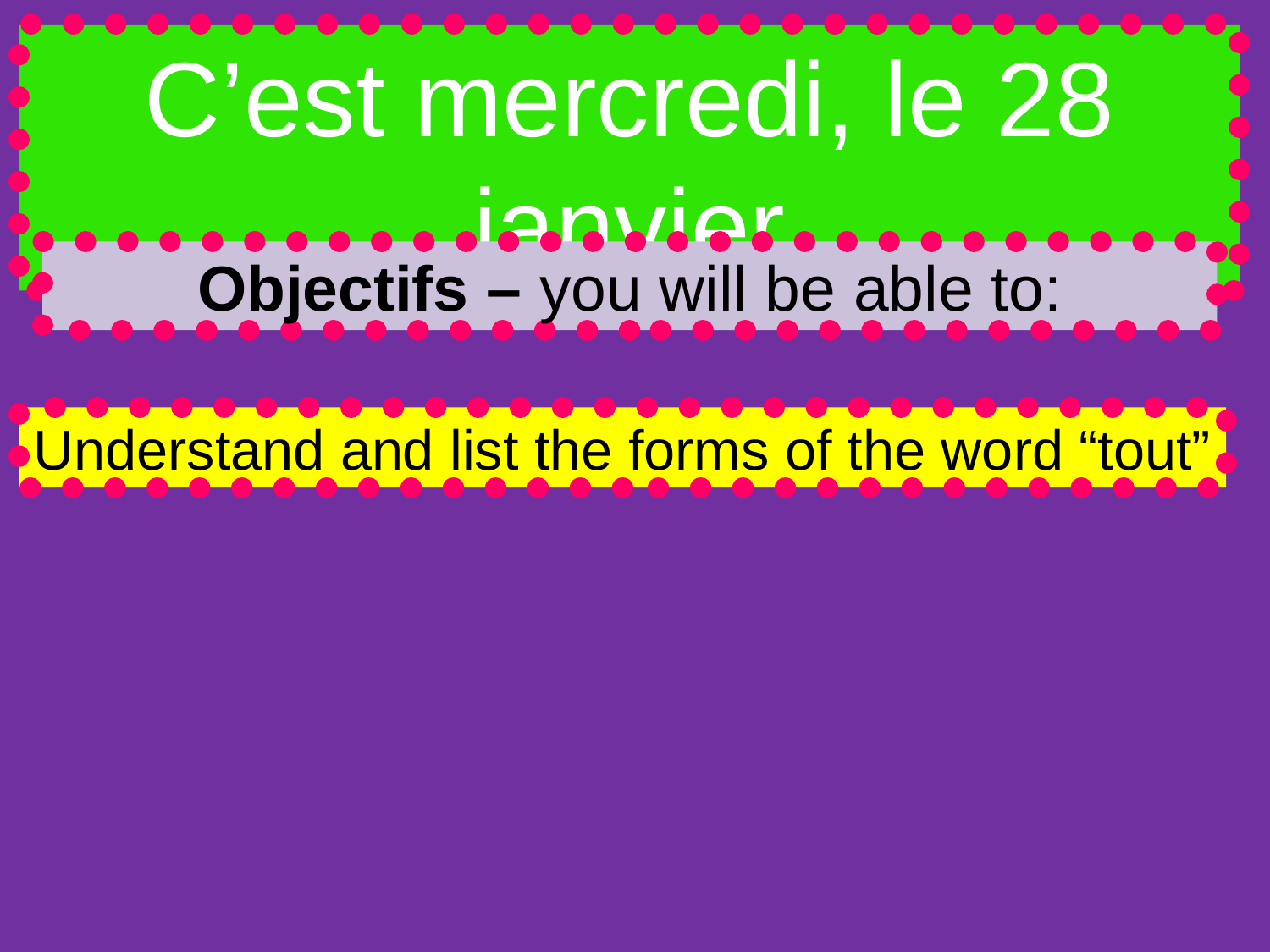

C’est mercredi, le 28 janvier
Objectifs – you will be able to:
Understand and list the forms of the word “tout”